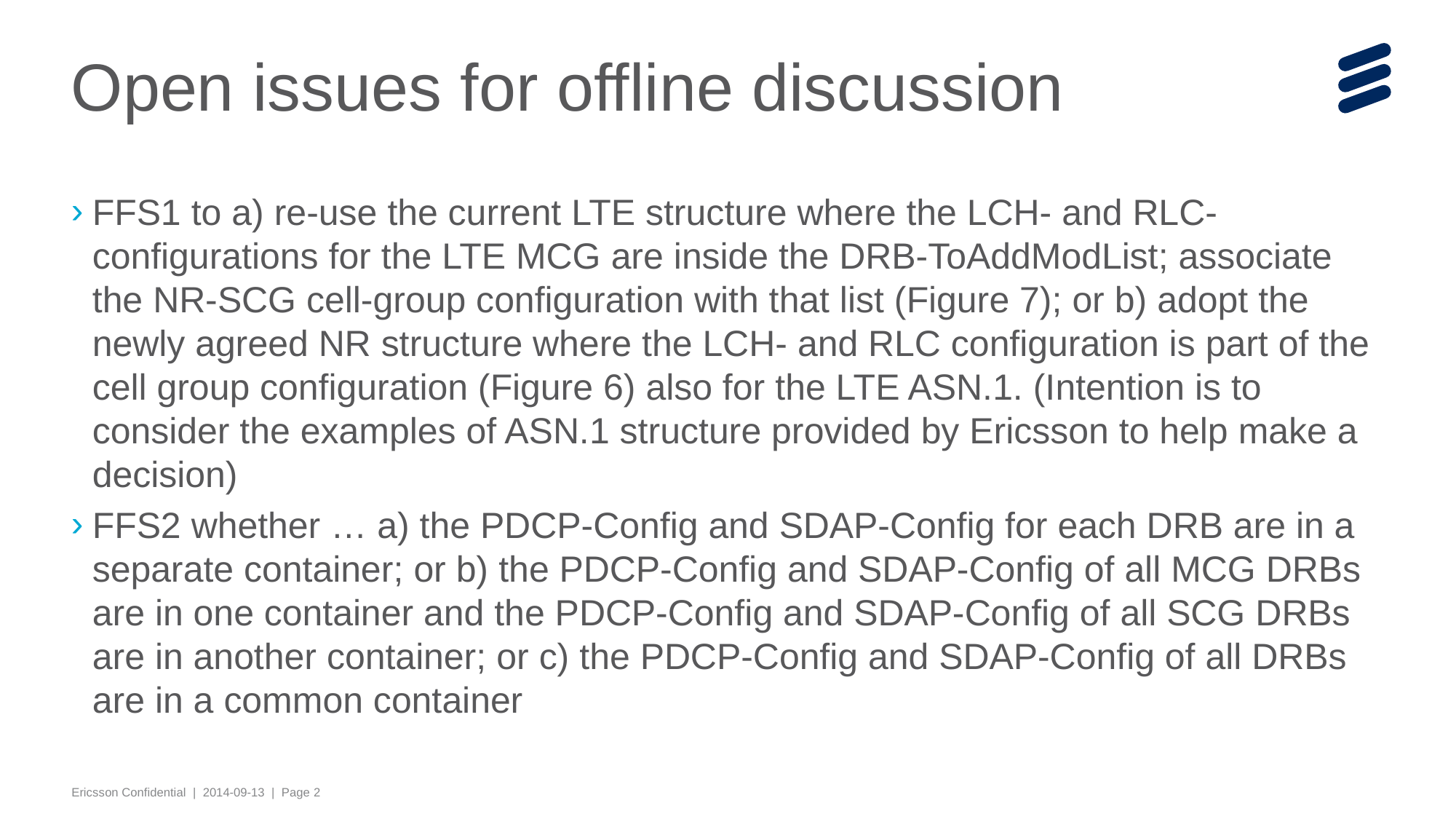

# Open issues for offline discussion
FFS1 to a) re-use the current LTE structure where the LCH- and RLC- configurations for the LTE MCG are inside the DRB-ToAddModList; associate the NR-SCG cell-group configuration with that list (Figure 7); or b) adopt the newly agreed NR structure where the LCH- and RLC configuration is part of the cell group configuration (Figure 6) also for the LTE ASN.1. (Intention is to consider the examples of ASN.1 structure provided by Ericsson to help make a decision)
FFS2 whether … a) the PDCP-Config and SDAP-Config for each DRB are in a separate container; or b) the PDCP-Config and SDAP-Config of all MCG DRBs are in one container and the PDCP-Config and SDAP-Config of all SCG DRBs are in another container; or c) the PDCP-Config and SDAP-Config of all DRBs are in a common container